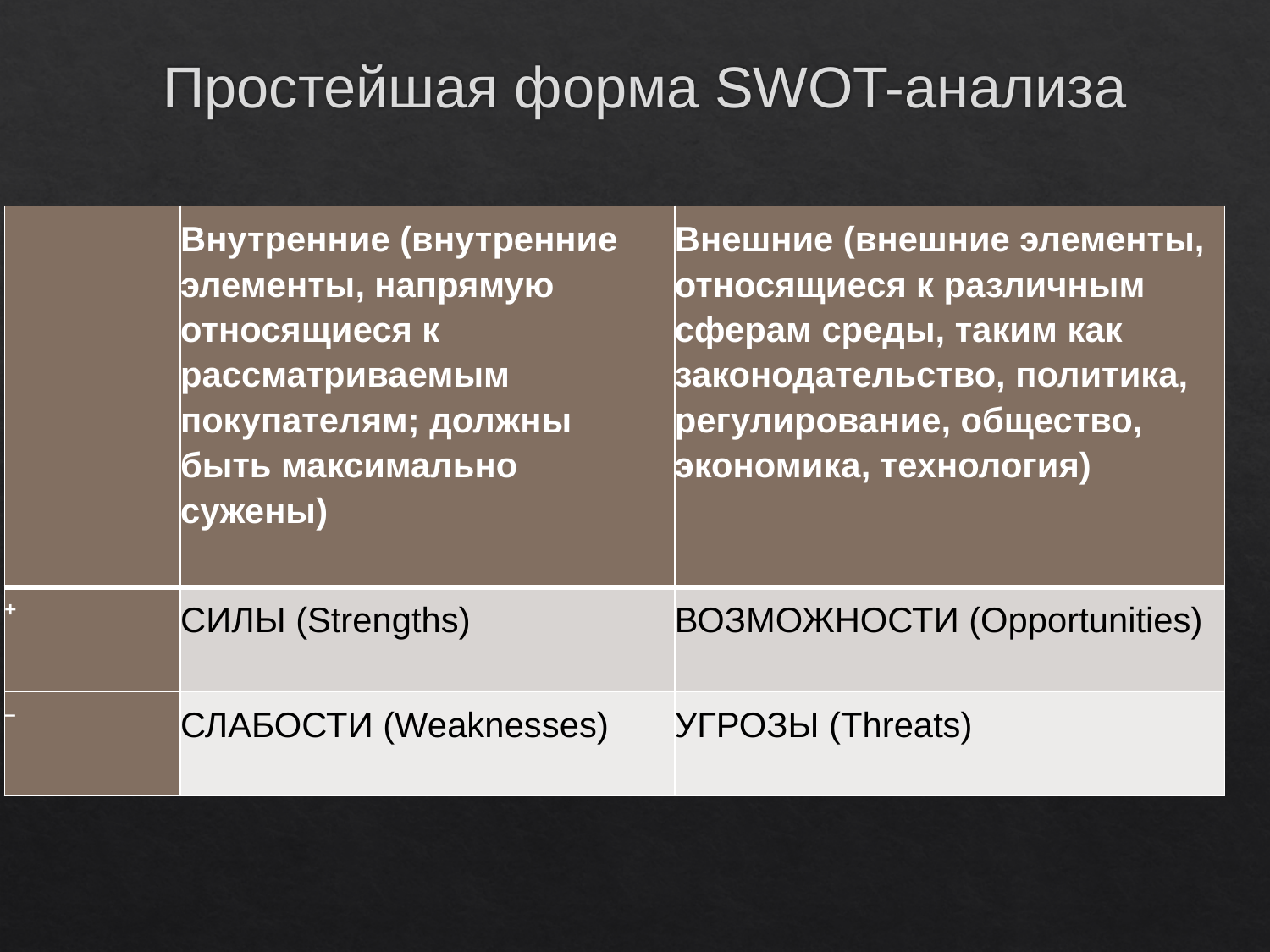

# Простейшая форма SWOT-анализа
|  | Внутренние (внутренние элементы, напрямую относящиеся к рассматриваемым покупателям; должны быть максимально сужены) | Внешние (внешние элементы, относящиеся к различным сферам среды, таким как законодательство, политика, регулирование, общество, экономика, технология) |
| --- | --- | --- |
| + | СИЛЫ (Strengths) | ВОЗМОЖНОСТИ (Opportunities) |
| – | СЛАБОСТИ (Weaknesses) | УГРОЗЫ (Threats) |